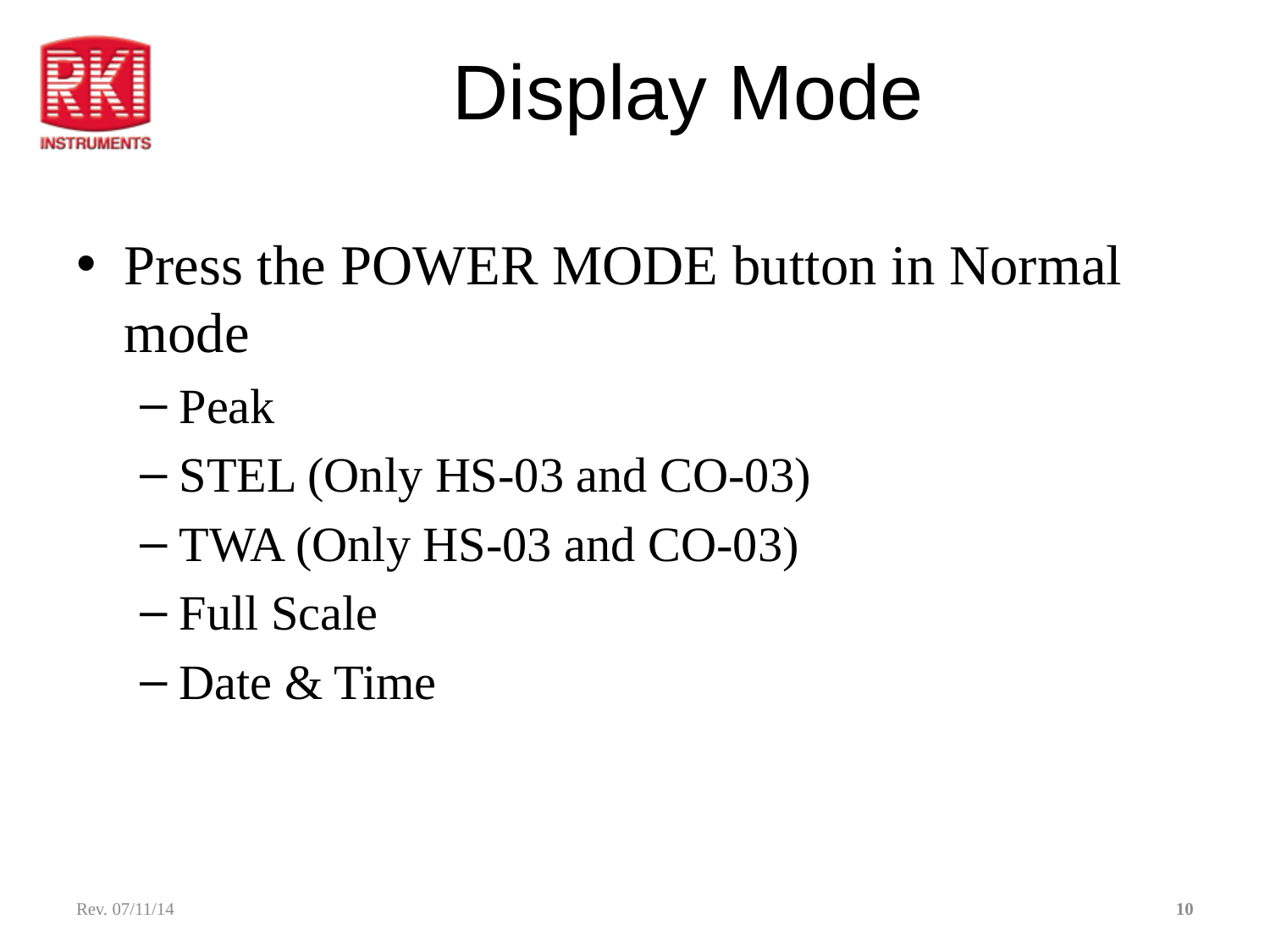

# Display Mode
Press the POWER MODE button in Normal mode
Peak
STEL (Only HS-03 and CO-03)
TWA (Only HS-03 and CO-03)
Full Scale
Date & Time
Rev. 07/11/14
10